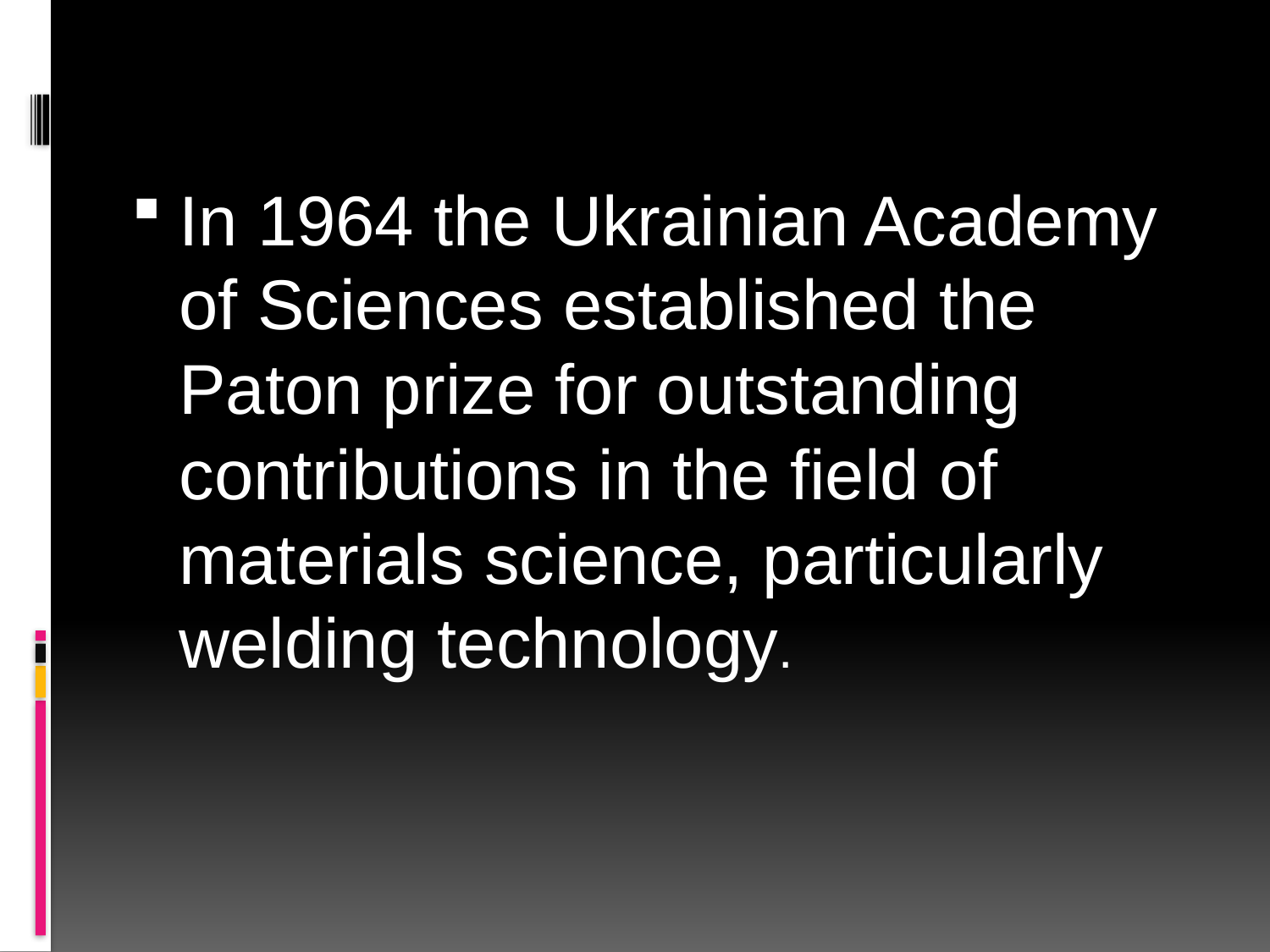

In 1964 the Ukrainian Academy of Sciences established the Paton prize for outstanding contributions in the field of materials science, particularly welding technology.